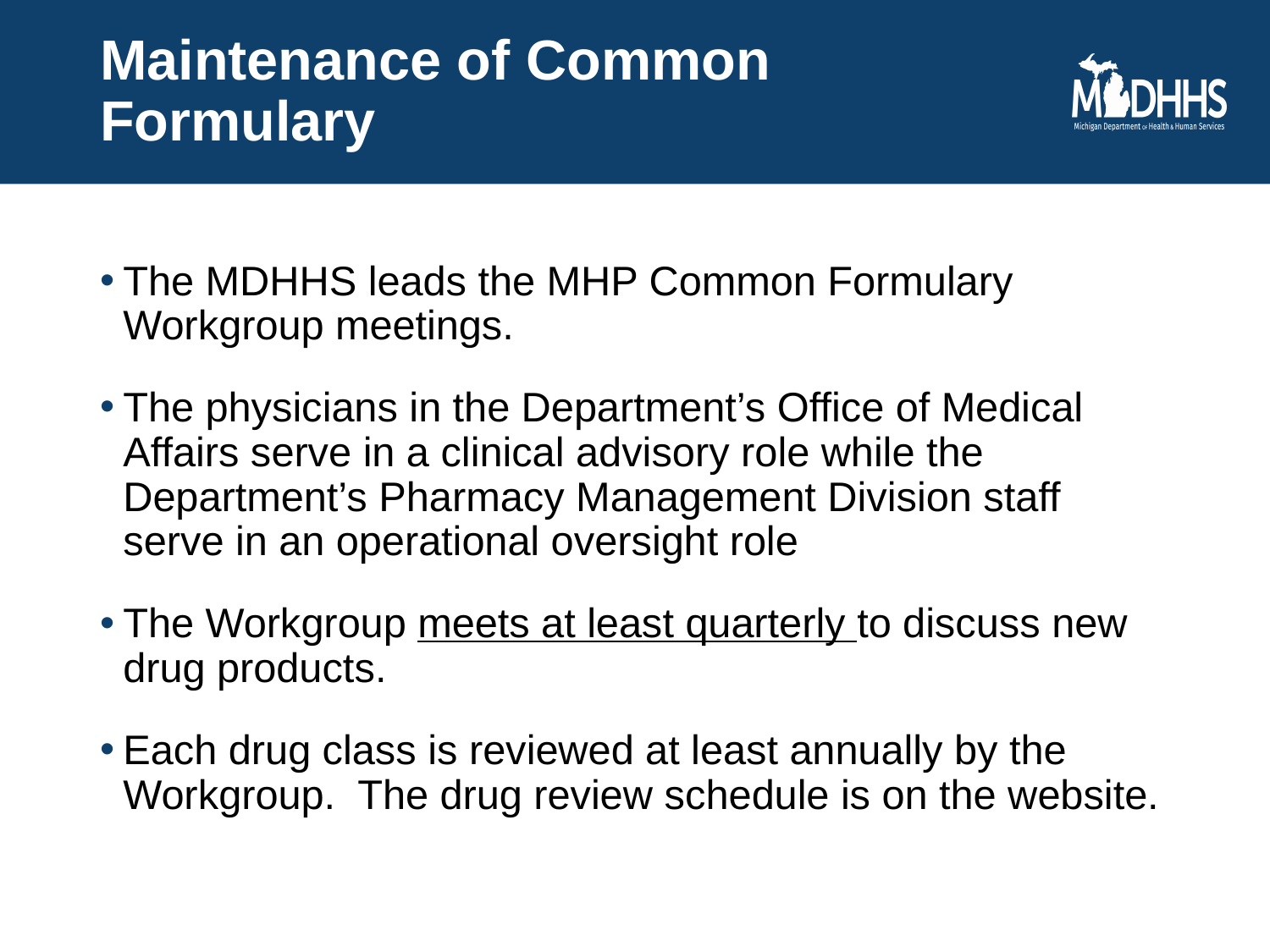

# Maintenance of Common Formulary
The MDHHS leads the MHP Common Formulary Workgroup meetings.

The physicians in the Department’s Office of Medical Affairs serve in a clinical advisory role while the Department’s Pharmacy Management Division staff serve in an operational oversight role

The Workgroup meets at least quarterly to discuss new drug products.

Each drug class is reviewed at least annually by the Workgroup.  The drug review schedule is on the website.